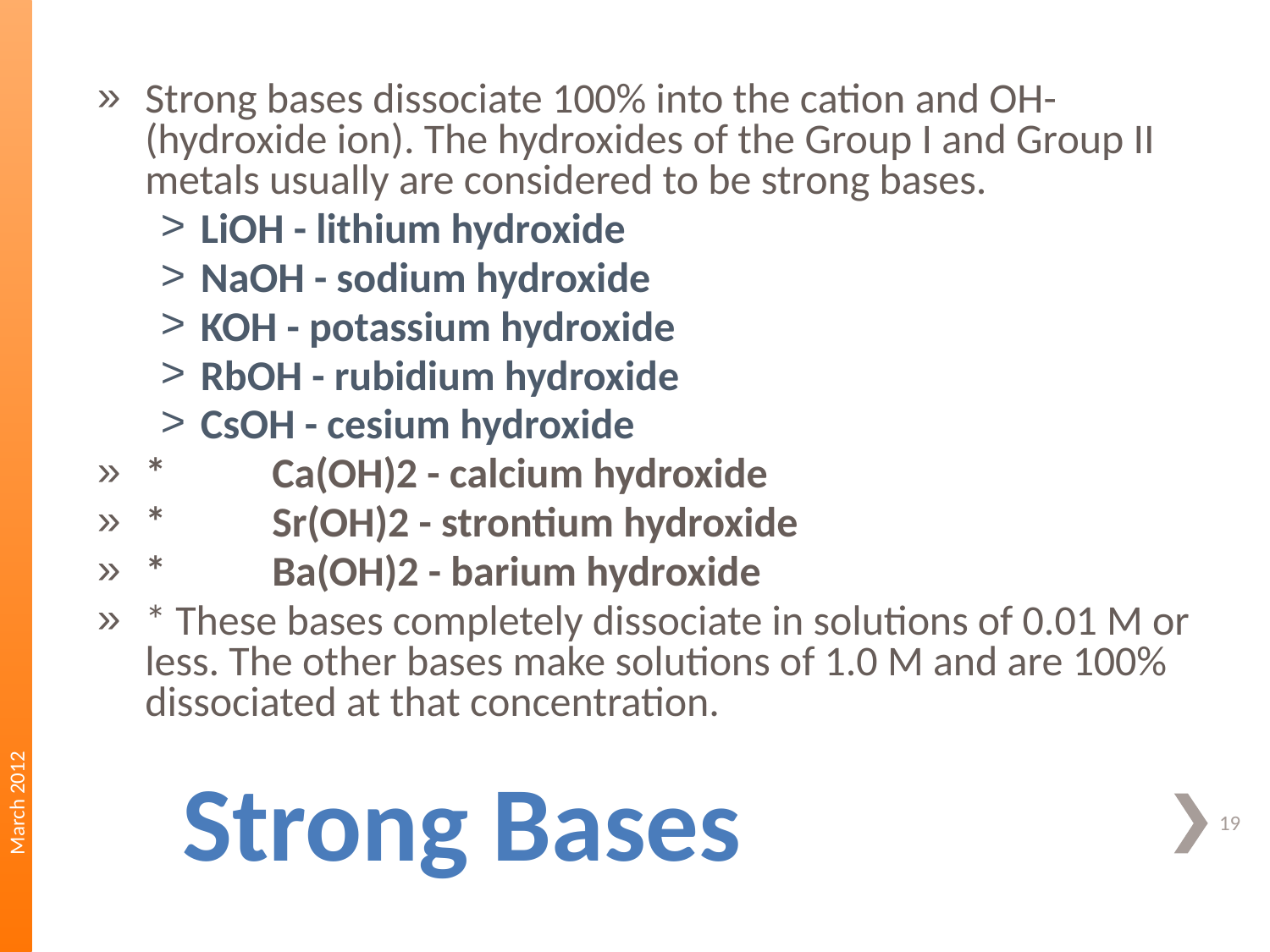

Strong bases dissociate 100% into the cation and OH- (hydroxide ion). The hydroxides of the Group I and Group II metals usually are considered to be strong bases.
LiOH - lithium hydroxide
NaOH - sodium hydroxide
KOH - potassium hydroxide
RbOH - rubidium hydroxide
CsOH - cesium hydroxide
*	Ca(OH)2 - calcium hydroxide
*	Sr(OH)2 - strontium hydroxide
*	Ba(OH)2 - barium hydroxide
* These bases completely dissociate in solutions of 0.01 M or less. The other bases make solutions of 1.0 M and are 100% dissociated at that concentration.

March 2012
# Strong Bases
19